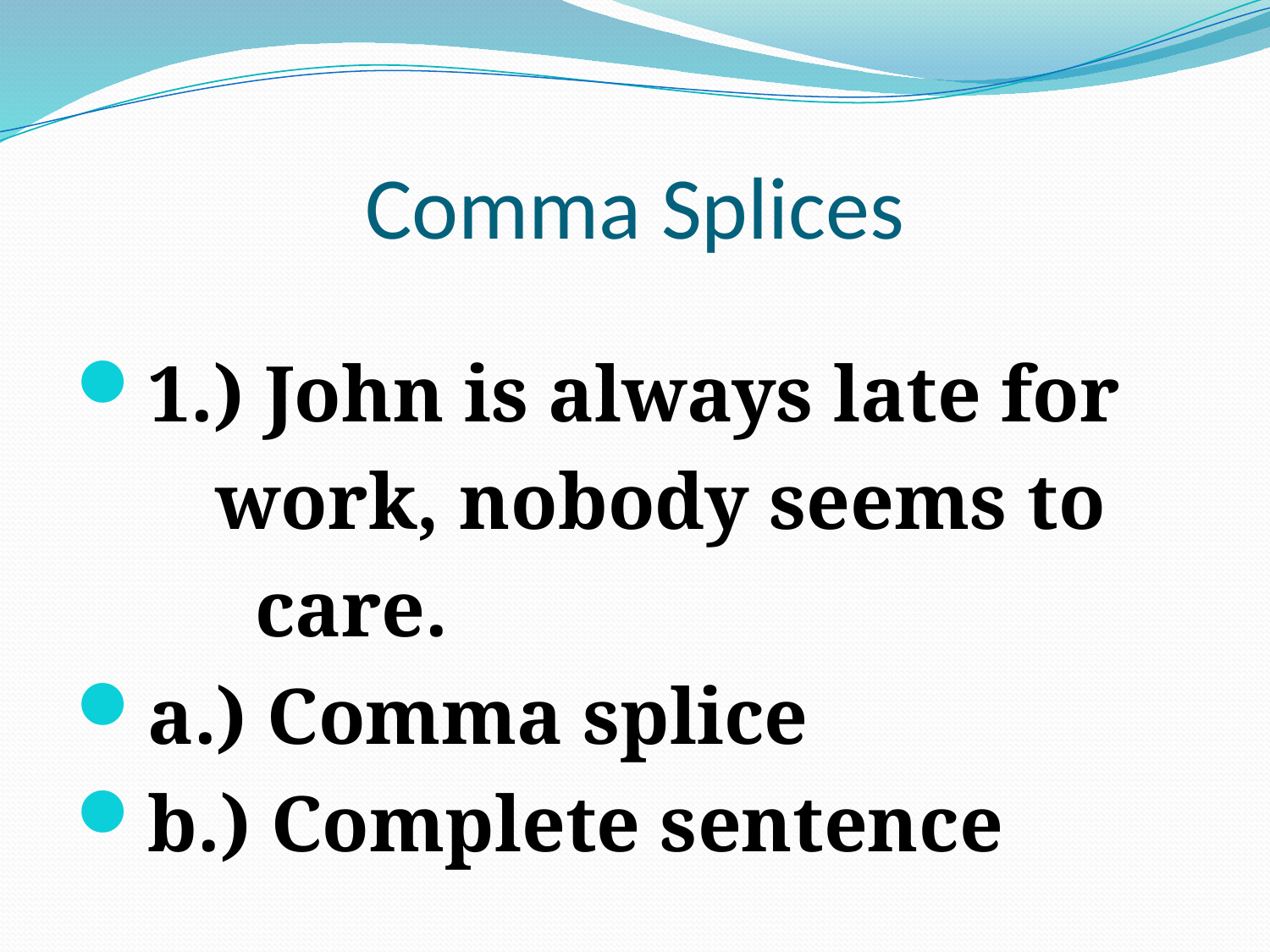

# Comma Splices

1.) John is always late for
       work, nobody seems to
         care.
a.) Comma splice
b.) Complete sentence